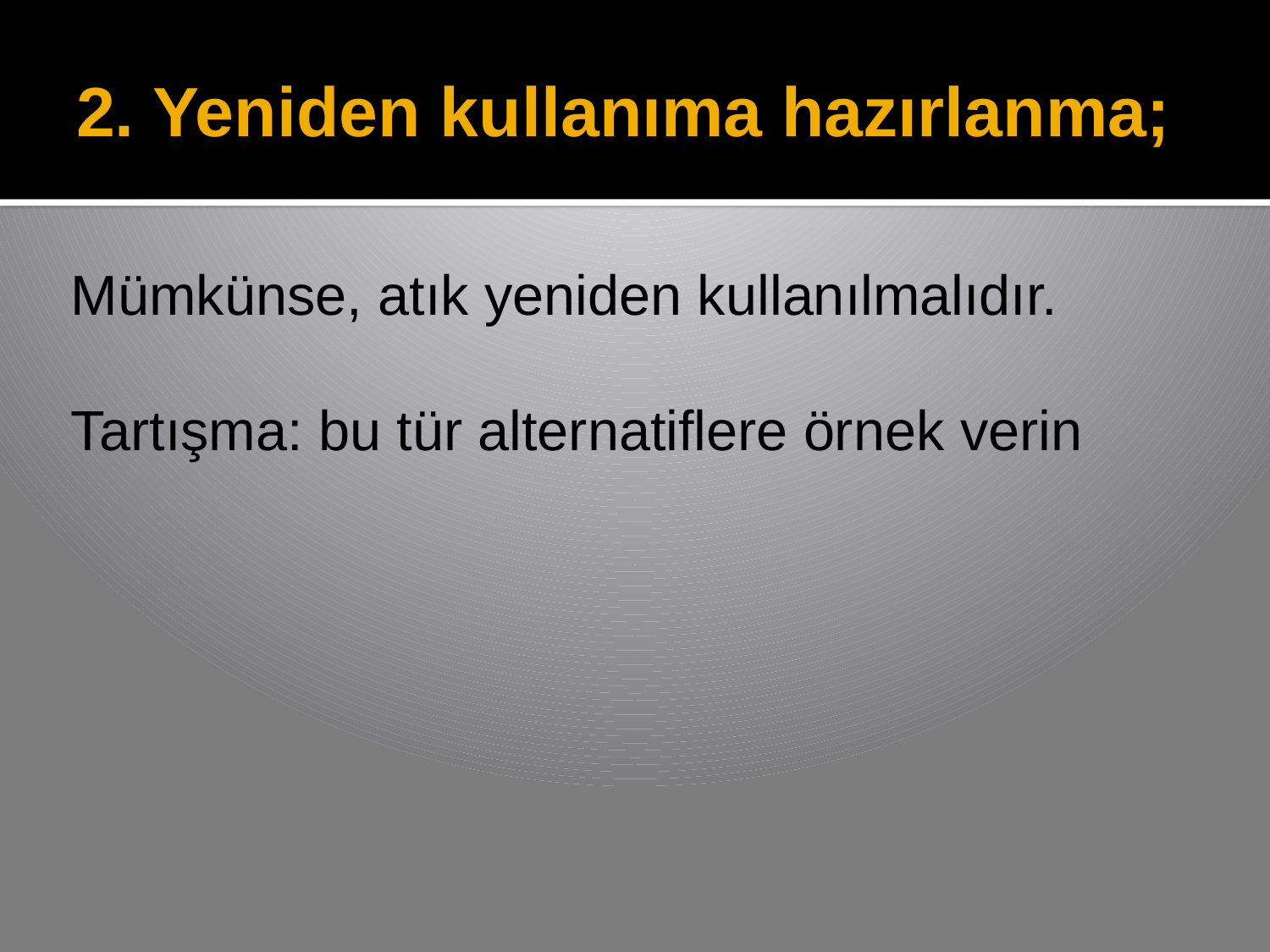

# 2. Yeniden kullanıma hazırlanma;
Mümkünse, atık yeniden kullanılmalıdır.

Tartışma: bu tür alternatiflere örnek verin